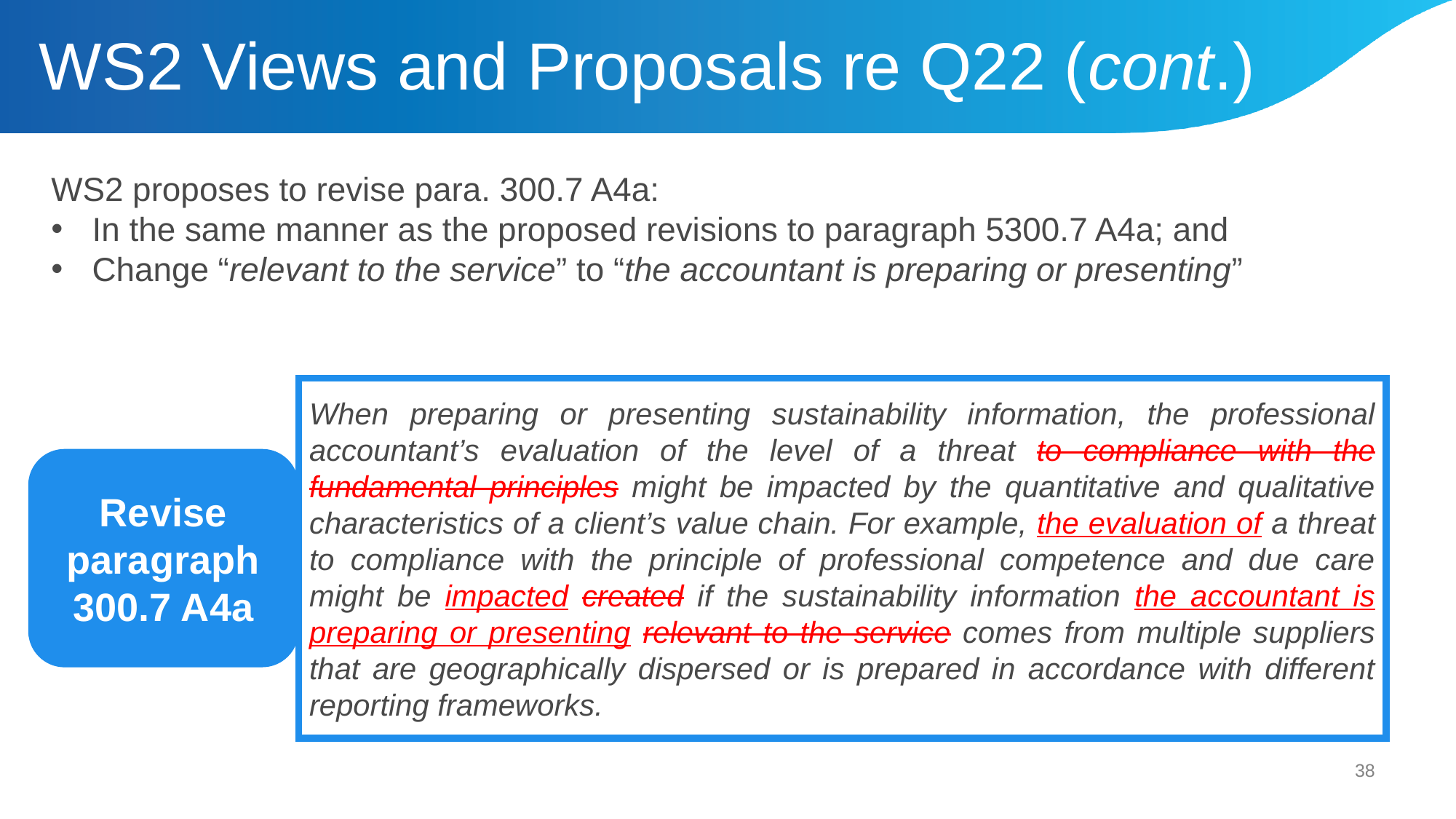

WS2 Views and Proposals re Q22 (cont.)
WS2 proposes to revise para. 300.7 A4a:
In the same manner as the proposed revisions to paragraph 5300.7 A4a; and
Change “relevant to the service” to “the accountant is preparing or presenting”

When preparing or presenting sustainability information, the professional accountant’s evaluation of the level of a threat to compliance with the fundamental principles might be impacted by the quantitative and qualitative characteristics of a client’s value chain. For example, the evaluation of a threat to compliance with the principle of professional competence and due care might be impacted created if the sustainability information the accountant is preparing or presenting relevant to the service comes from multiple suppliers that are geographically dispersed or is prepared in accordance with different reporting frameworks.
Revise paragraph 300.7 A4a
38